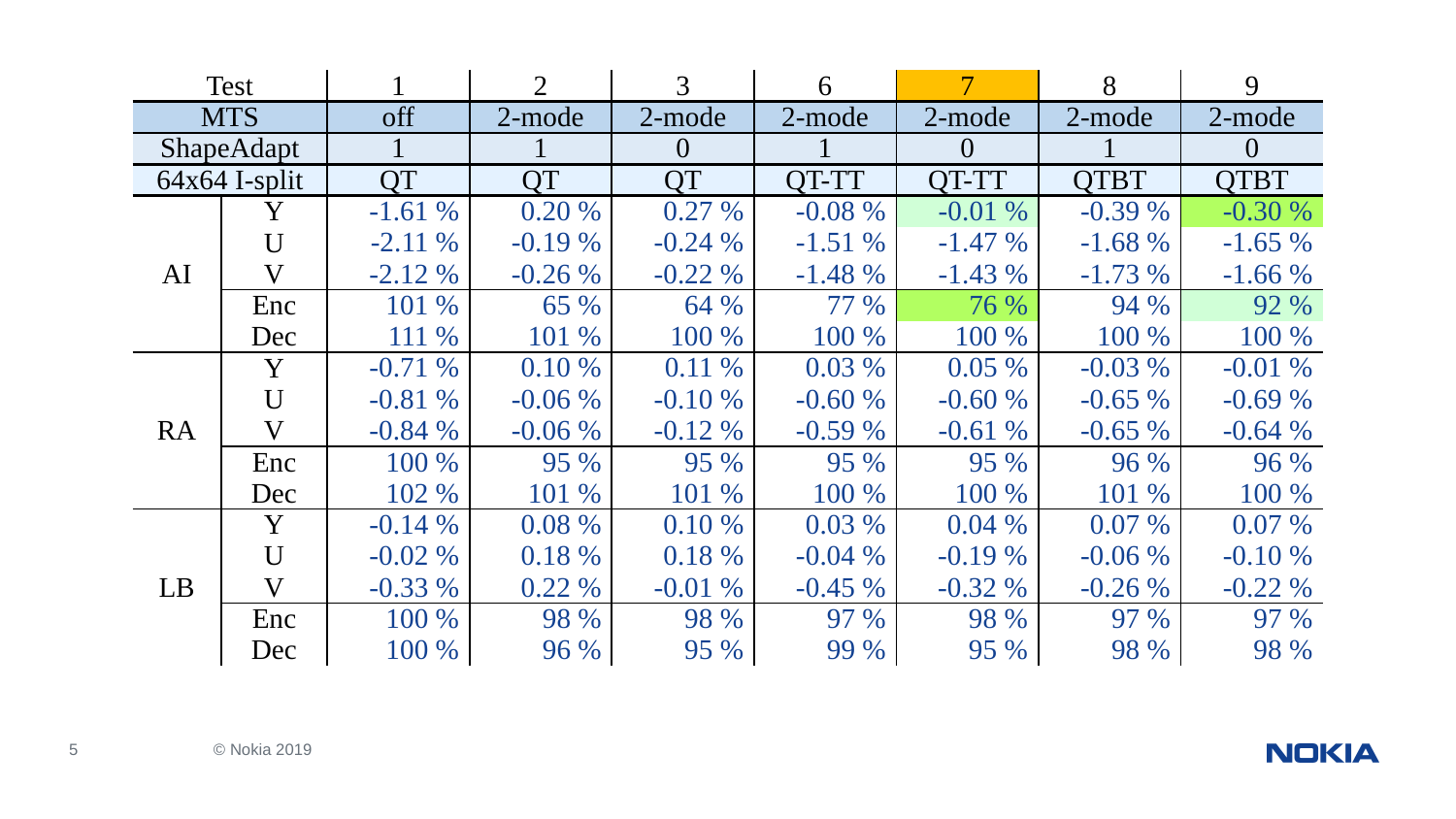

| Test |  | 1 | 2 | 3 | 6 | 7 | 8 | 9 |
| --- | --- | --- | --- | --- | --- | --- | --- | --- |
| MTS |  | off | 2-mode | 2-mode | 2-mode | 2-mode | 2-mode | 2-mode |
| ShapeAdapt |  | 1 | 1 | 0 | 1 | 0 | 1 | 0 |
| 64x64 I-split |  | QT | QT | QT | QT-TT | QT-TT | QTBT | QTBT |
|  | Y | -1.61 % | 0.20 % | 0.27 % | -0.08 % | -0.01 % | -0.39 % | -0.30 % |
|  | U | -2.11 % | -0.19 % | -0.24 % | -1.51 % | -1.47 % | -1.68 % | -1.65 % |
| AI | V | -2.12 % | -0.26 % | -0.22 % | -1.48 % | -1.43 % | -1.73 % | -1.66 % |
|  | Enc | 101 % | 65 % | 64 % | 77 % | 76 % | 94 % | 92 % |
|  | Dec | 111 % | 101 % | 100 % | 100 % | 100 % | 100 % | 100 % |
|  | Y | -0.71 % | 0.10 % | 0.11 % | 0.03 % | 0.05 % | -0.03 % | -0.01 % |
|  | U | -0.81 % | -0.06 % | -0.10 % | -0.60 % | -0.60 % | -0.65 % | -0.69 % |
| RA | V | -0.84 % | -0.06 % | -0.12 % | -0.59 % | -0.61 % | -0.65 % | -0.64 % |
|  | Enc | 100 % | 95 % | 95 % | 95 % | 95 % | 96 % | 96 % |
|  | Dec | 102 % | 101 % | 101 % | 100 % | 100 % | 101 % | 100 % |
|  | Y | -0.14 % | 0.08 % | 0.10 % | 0.03 % | 0.04 % | 0.07 % | 0.07 % |
|  | U | -0.02 % | 0.18 % | 0.18 % | -0.04 % | -0.19 % | -0.06 % | -0.10 % |
| LB | V | -0.33 % | 0.22 % | -0.01 % | -0.45 % | -0.32 % | -0.26 % | -0.22 % |
|  | Enc | 100 % | 98 % | 98 % | 97 % | 98 % | 97 % | 97 % |
|  | Dec | 100 % | 96 % | 95 % | 99 % | 95 % | 98 % | 98 % |